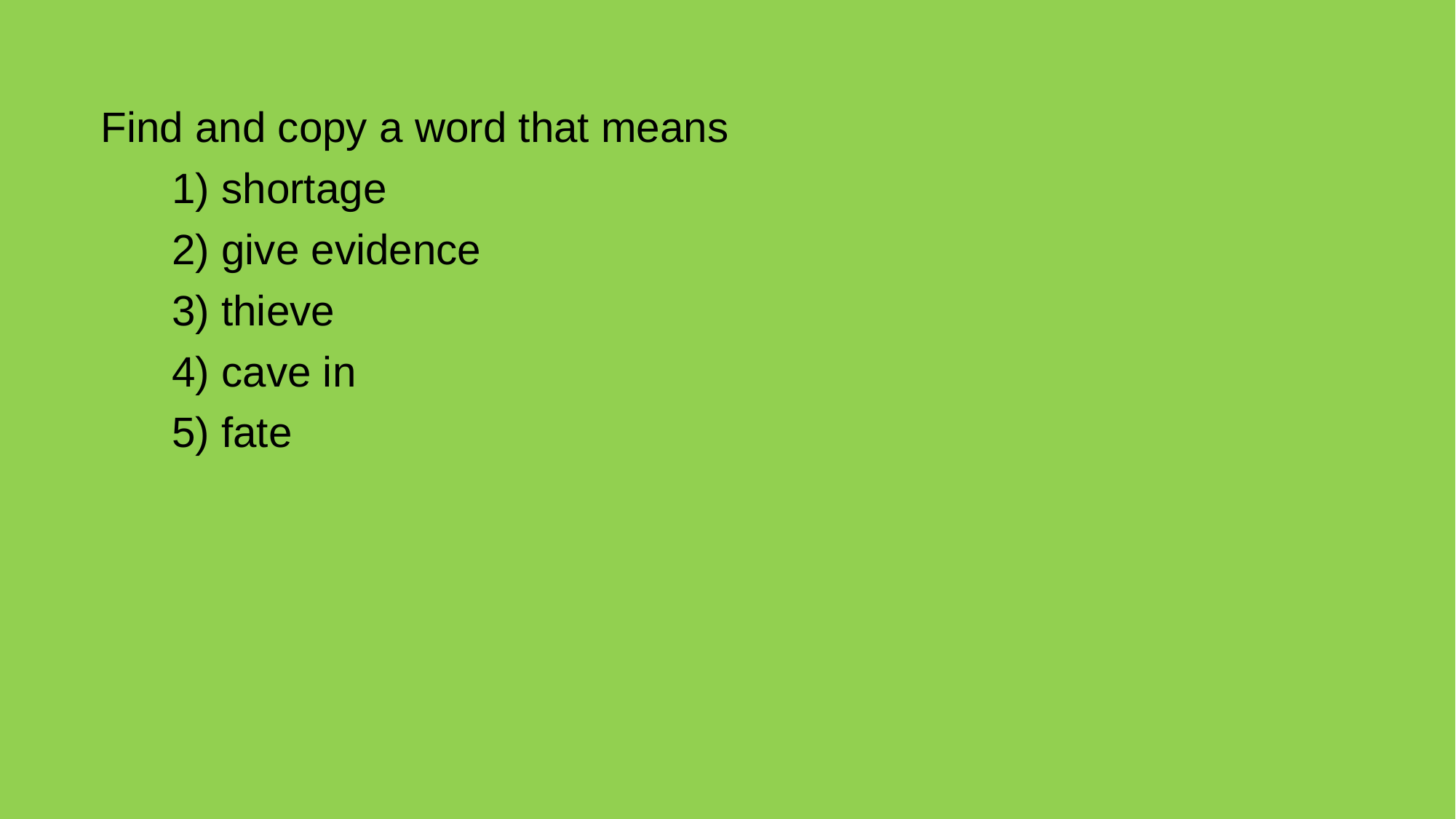

Find and copy a word that means
      1) shortage
      2) give evidence
      3) thieve
      4) cave in
      5) fate